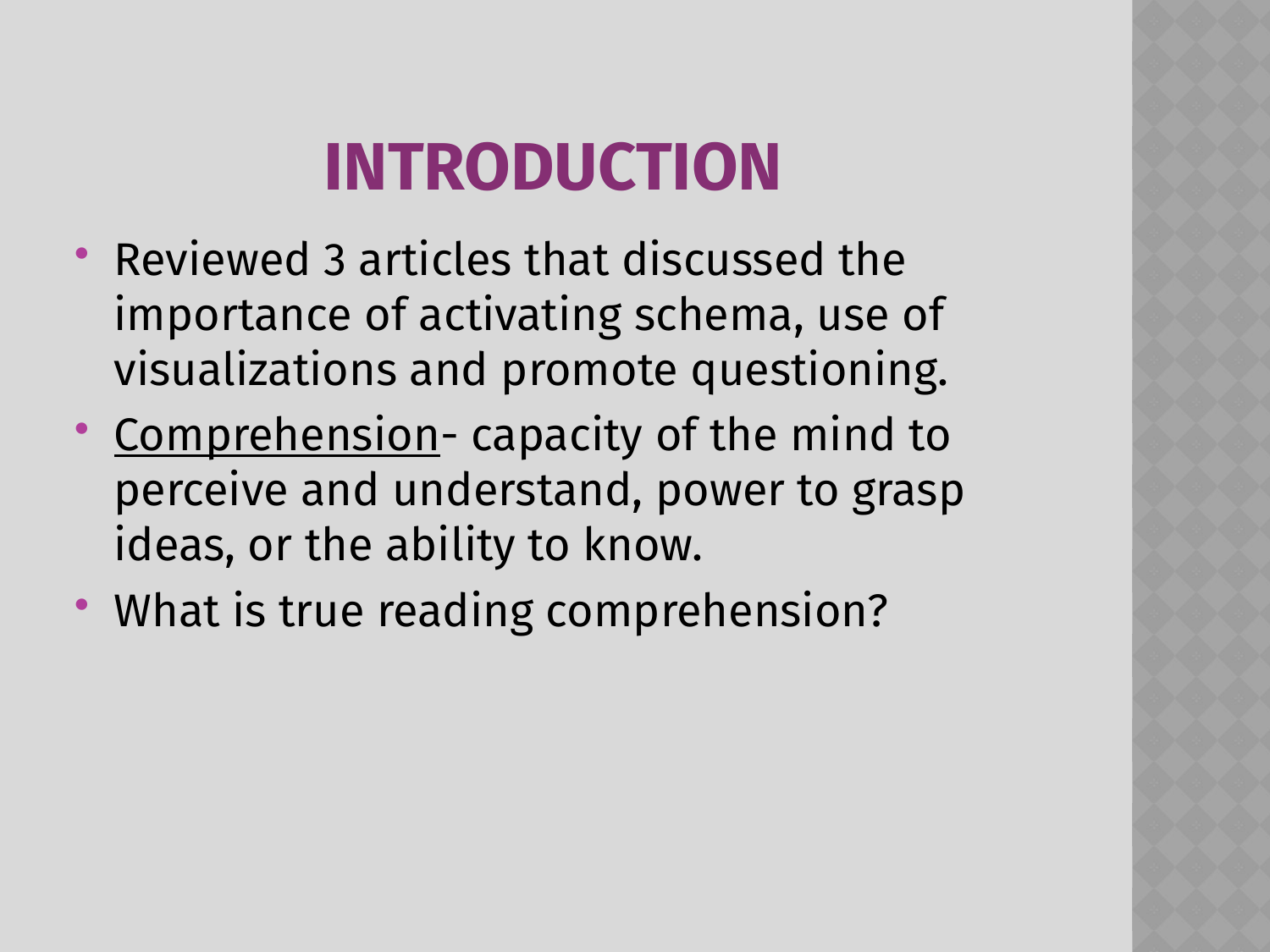

# Introduction
Reviewed 3 articles that discussed the importance of activating schema, use of visualizations and promote questioning.
Comprehension- capacity of the mind to perceive and understand, power to grasp ideas, or the ability to know.
What is true reading comprehension?